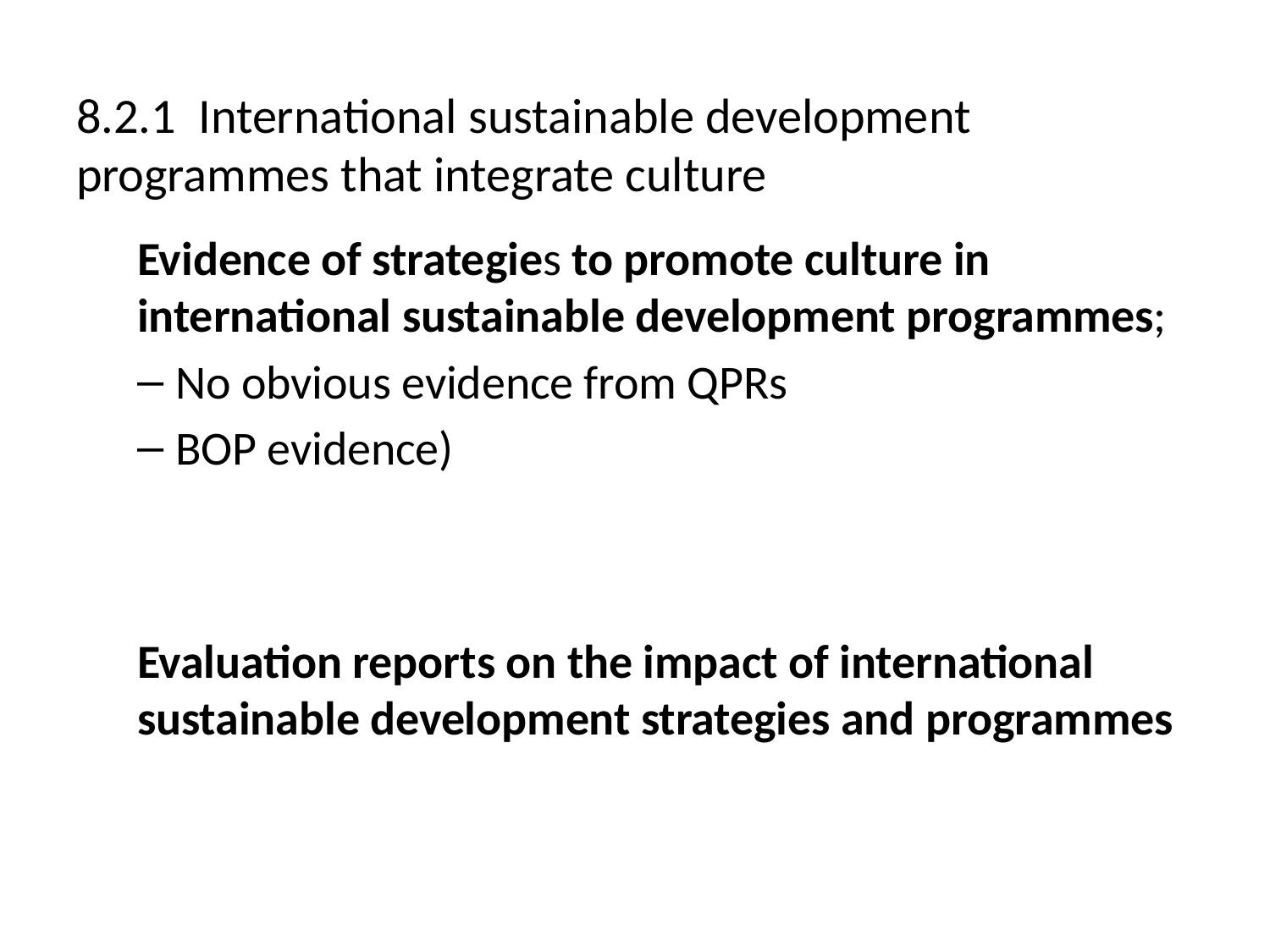

# 8.2.1  International sustainable development programmes that integrate culture
Evidence of strategies to promote culture in international sustainable development programmes;
No obvious evidence from QPRs
BOP evidence)

Evaluation reports on the impact of international sustainable development strategies and programmes